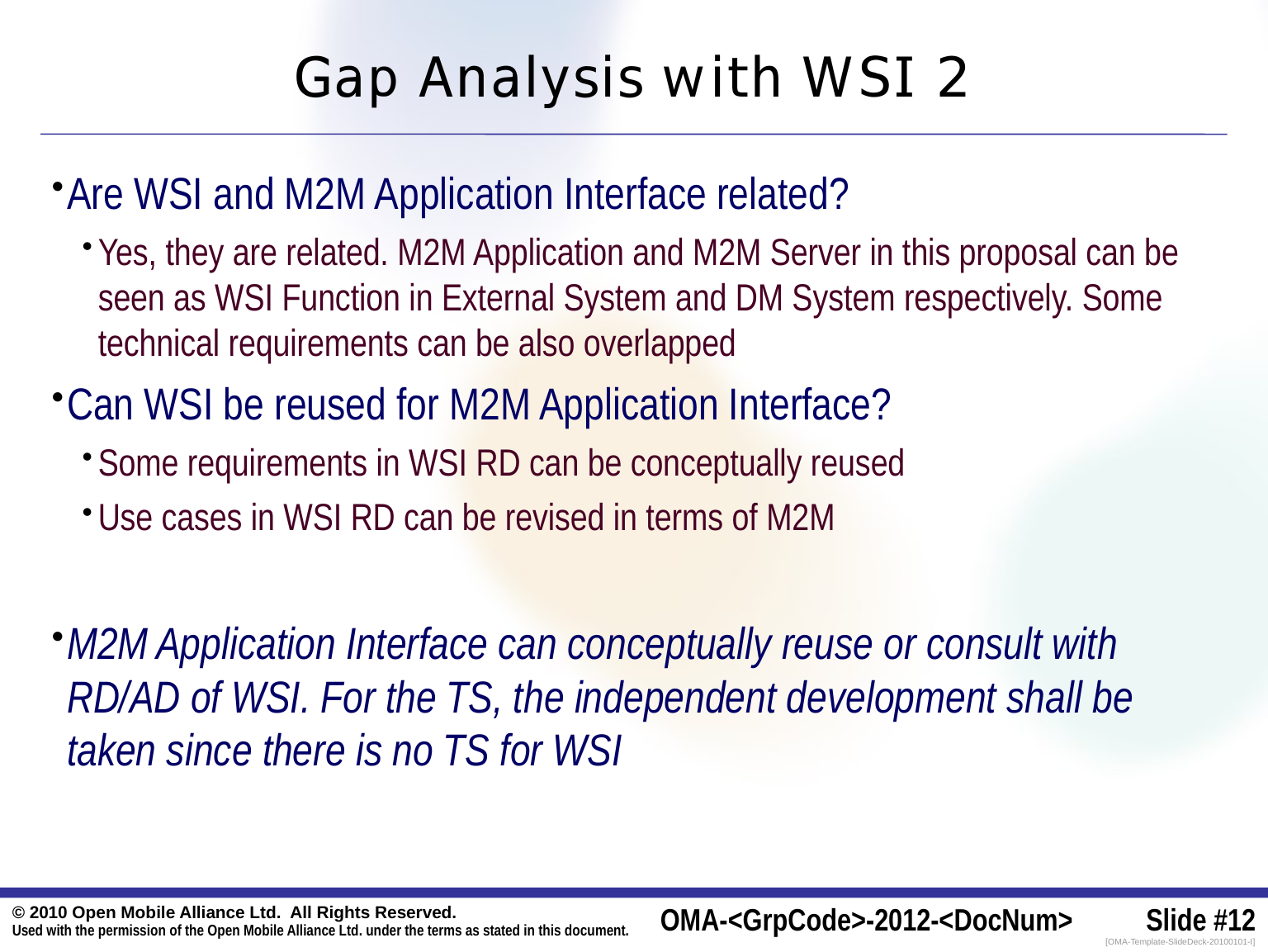

# Gap Analysis with WSI 2
Are WSI and M2M Application Interface related?
Yes, they are related. M2M Application and M2M Server in this proposal can be seen as WSI Function in External System and DM System respectively. Some technical requirements can be also overlapped
Can WSI be reused for M2M Application Interface?
Some requirements in WSI RD can be conceptually reused
Use cases in WSI RD can be revised in terms of M2M

M2M Application Interface can conceptually reuse or consult with RD/AD of WSI. For the TS, the independent development shall be taken since there is no TS for WSI